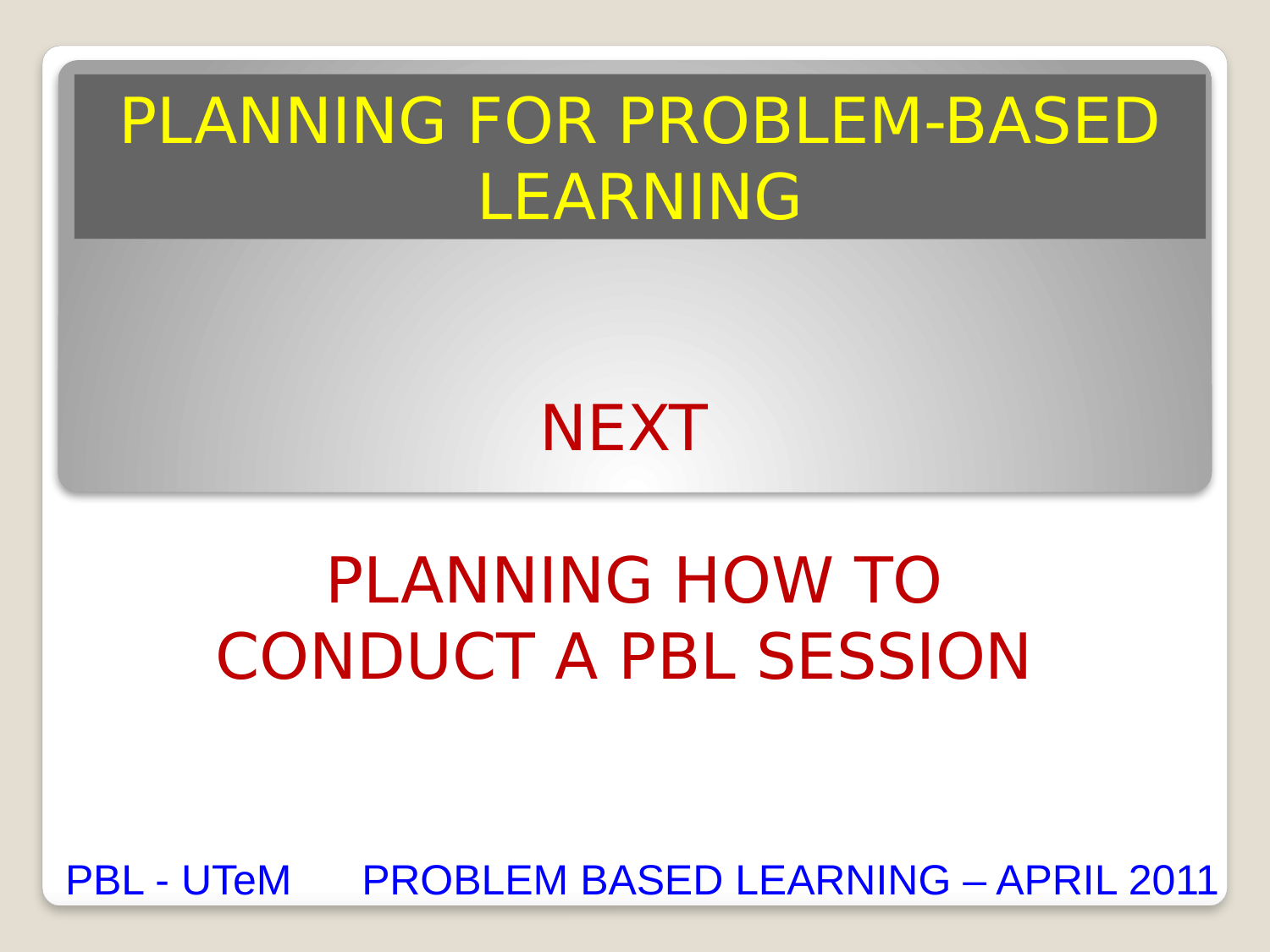

PLANNING FOR PROBLEM-BASED LEARNING
NEXT

 PLANNING HOW TO CONDUCT A PBL SESSION
PBL - UTeM
PROBLEM BASED LEARNING – APRIL 2011